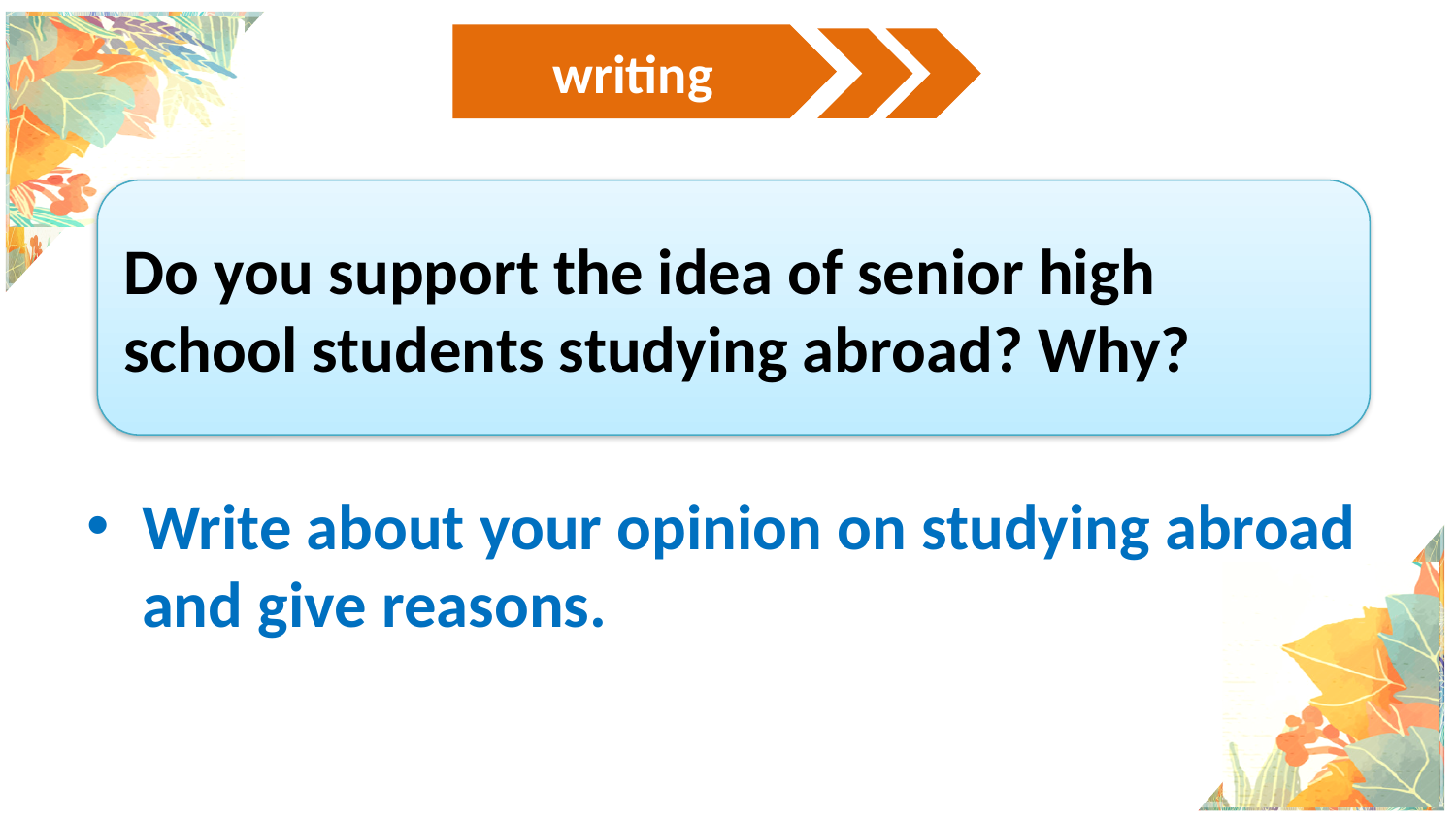

writing
Do you support the idea of senior high school students studying abroad? Why?
Write about your opinion on studying abroad and give reasons.